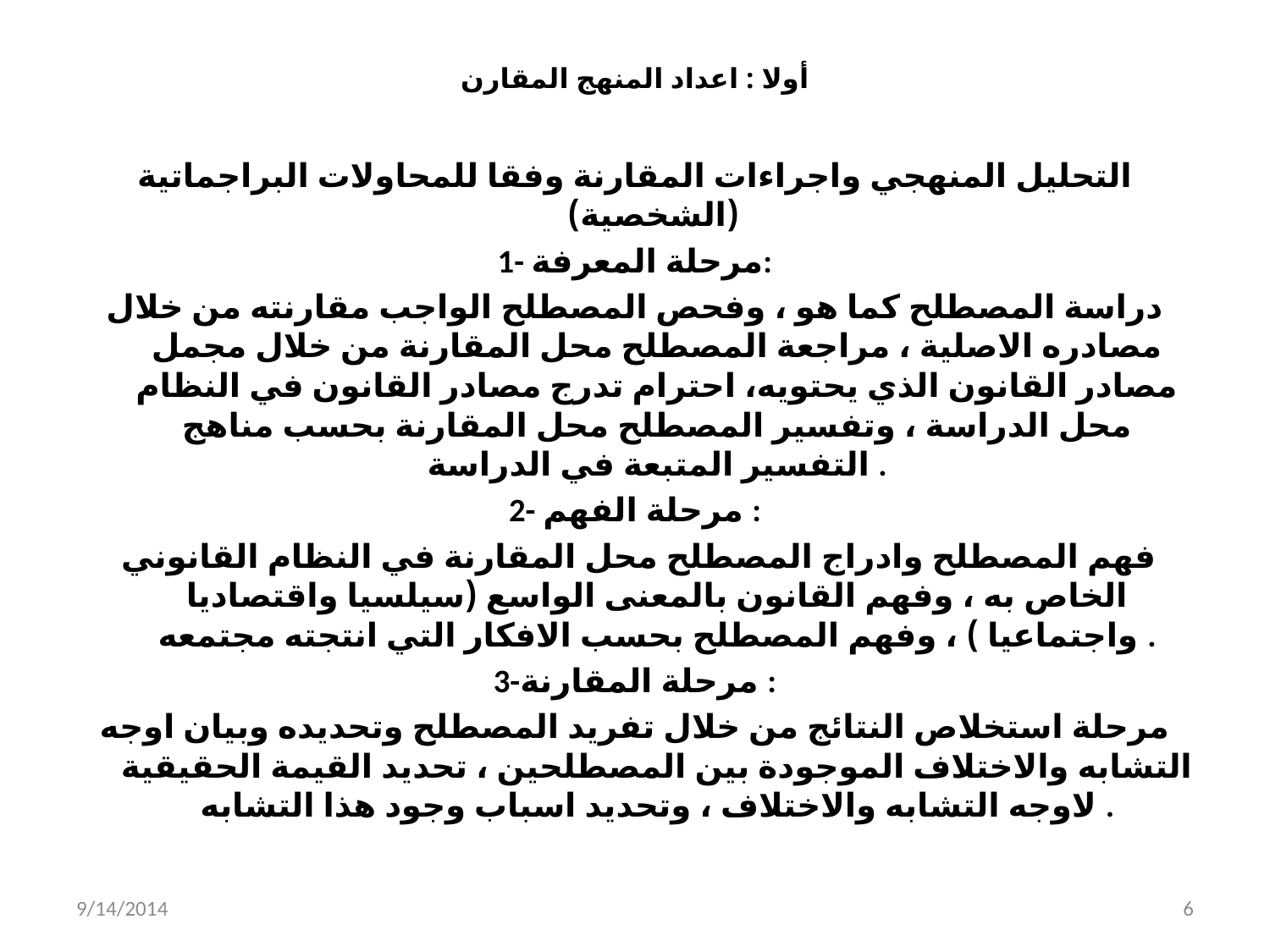

# أولا : اعداد المنهج المقارن
التحليل المنهجي واجراءات المقارنة وفقا للمحاولات البراجماتية (الشخصية)
1- مرحلة المعرفة:
دراسة المصطلح كما هو ، وفحص المصطلح الواجب مقارنته من خلال مصادره الاصلية ، مراجعة المصطلح محل المقارنة من خلال مجمل مصادر القانون الذي يحتويه، احترام تدرج مصادر القانون في النظام محل الدراسة ، وتفسير المصطلح محل المقارنة بحسب مناهج التفسير المتبعة في الدراسة .
2- مرحلة الفهم :
 فهم المصطلح وادراج المصطلح محل المقارنة في النظام القانوني الخاص به ، وفهم القانون بالمعنى الواسع (سيلسيا واقتصاديا واجتماعيا ) ، وفهم المصطلح بحسب الافكار التي انتجته مجتمعه .
3-مرحلة المقارنة :
مرحلة استخلاص النتائج من خلال تفريد المصطلح وتحديده وبيان اوجه التشابه والاختلاف الموجودة بين المصطلحين ، تحديد القيمة الحقيقية لاوجه التشابه والاختلاف ، وتحديد اسباب وجود هذا التشابه .
9/14/2014
6